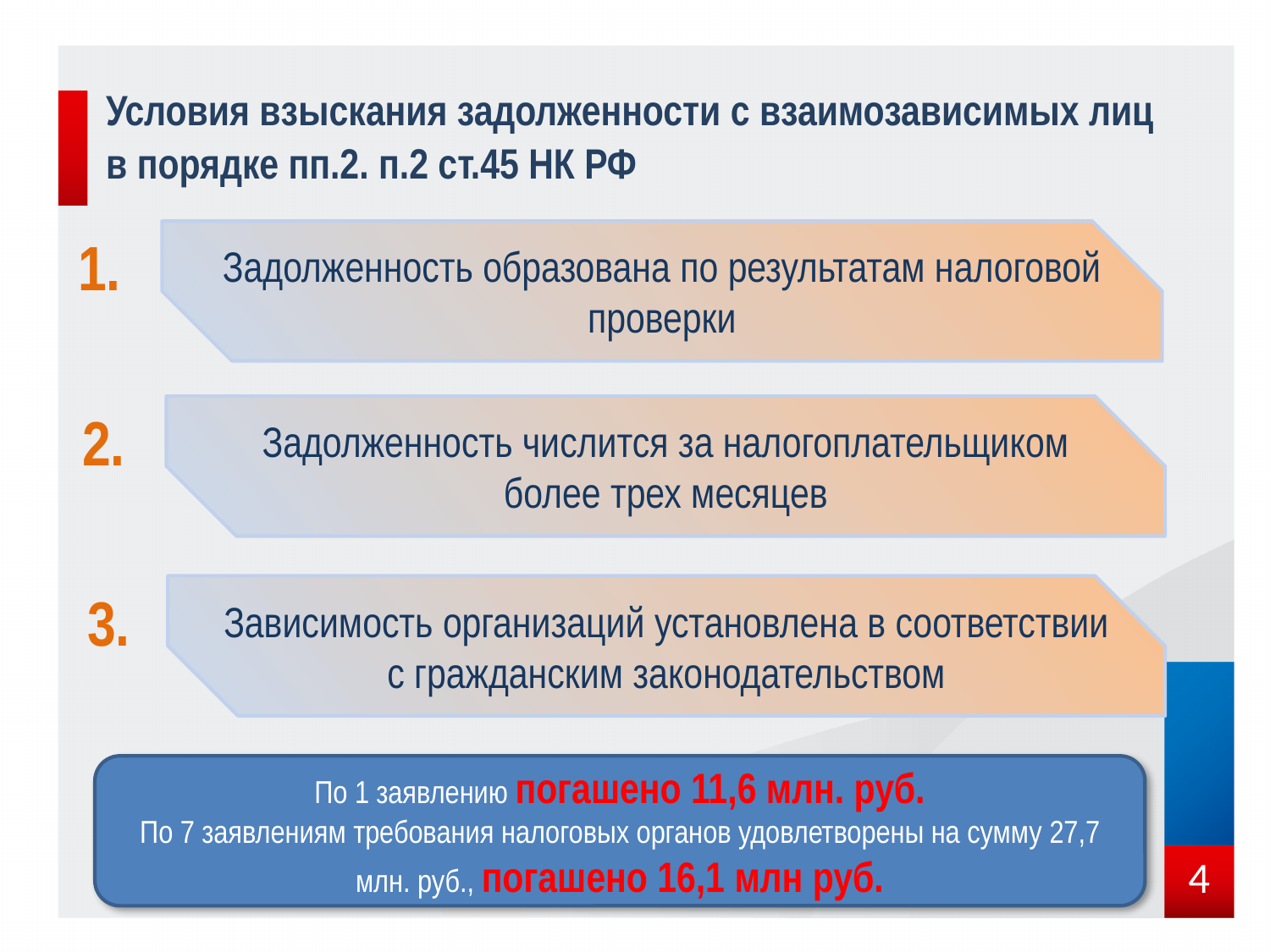

# Условия взыскания задолженности с взаимозависимых лиц в порядке пп.2. п.2 ст.45 НК РФ
1.
Задолженность образована по результатам налоговой проверки
2.
Задолженность числится за налогоплательщиком более трех месяцев
3.
Зависимость организаций установлена в соответствии с гражданским законодательством
По 1 заявлению погашено 11,6 млн. руб.
По 7 заявлениям требования налоговых органов удовлетворены на сумму 27,7 млн. руб., погашено 16,1 млн руб.
4